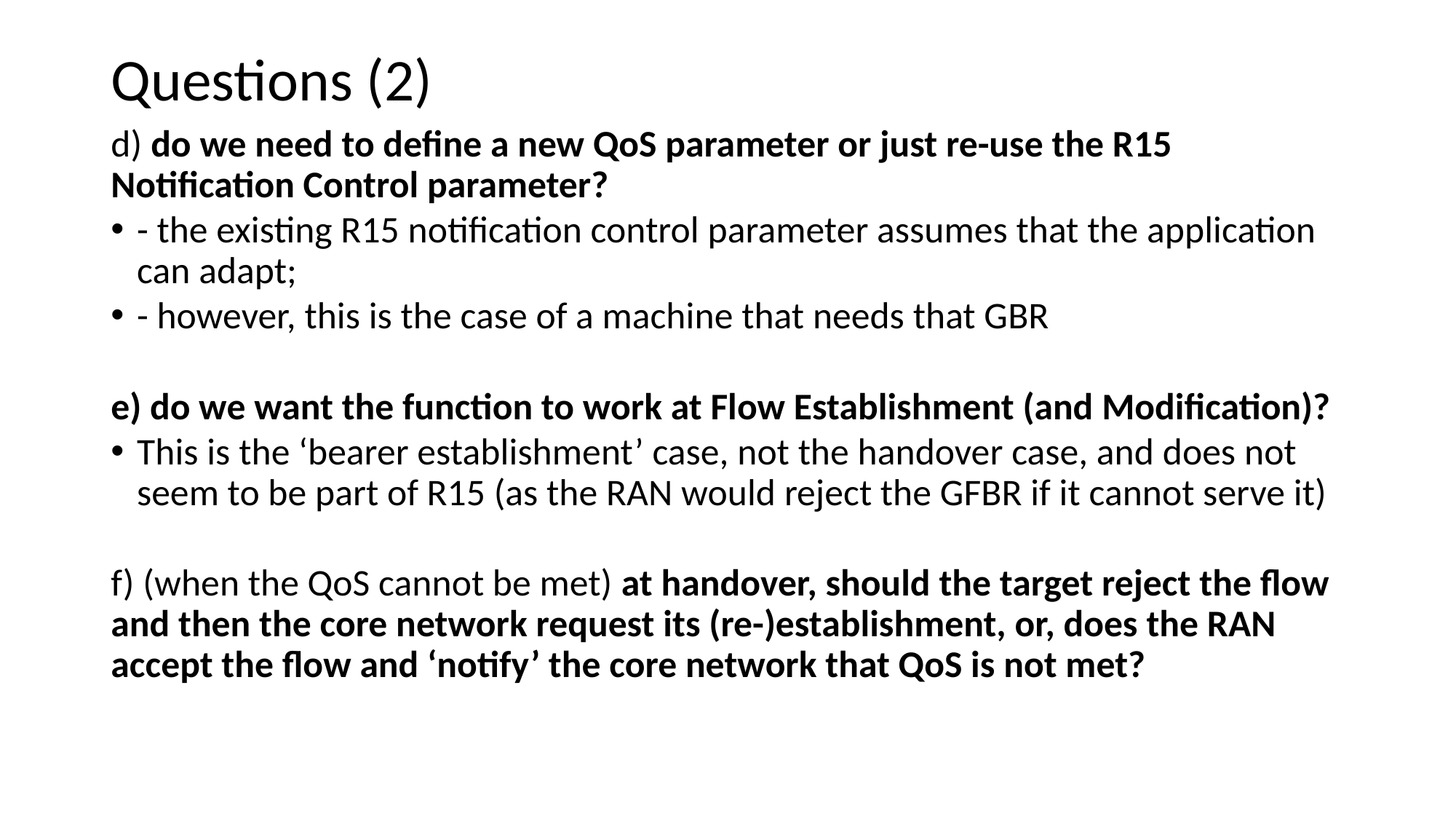

# Questions (2)
d) do we need to define a new QoS parameter or just re-use the R15 Notification Control parameter?
- the existing R15 notification control parameter assumes that the application can adapt;
- however, this is the case of a machine that needs that GBR

e) do we want the function to work at Flow Establishment (and Modification)?
This is the ‘bearer establishment’ case, not the handover case, and does not seem to be part of R15 (as the RAN would reject the GFBR if it cannot serve it)

f) (when the QoS cannot be met) at handover, should the target reject the flow and then the core network request its (re-)establishment, or, does the RAN accept the flow and ‘notify’ the core network that QoS is not met?